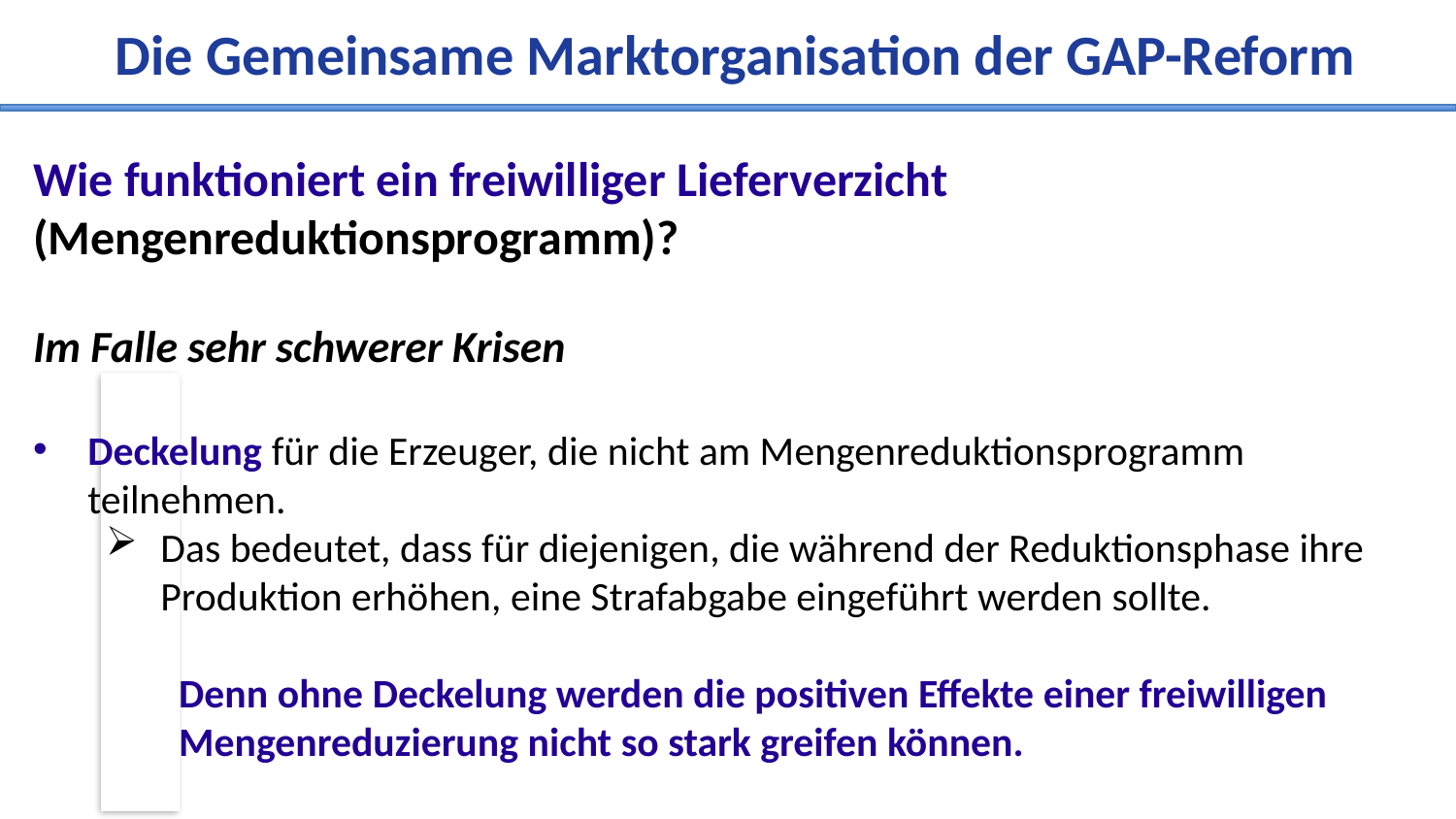

Die Gemeinsame Marktorganisation der GAP-Reform

Wie funktioniert ein freiwilliger Lieferverzicht (Mengenreduktionsprogramm)?

Im Falle sehr schwerer Krisen

Deckelung für die Erzeuger, die nicht am Mengenreduktionsprogramm teilnehmen.
Das bedeutet, dass für diejenigen, die während der Reduktionsphase ihre Produktion erhöhen, eine Strafabgabe eingeführt werden sollte.
Denn ohne Deckelung werden die positiven Effekte einer freiwilligen Mengenreduzierung nicht so stark greifen können.